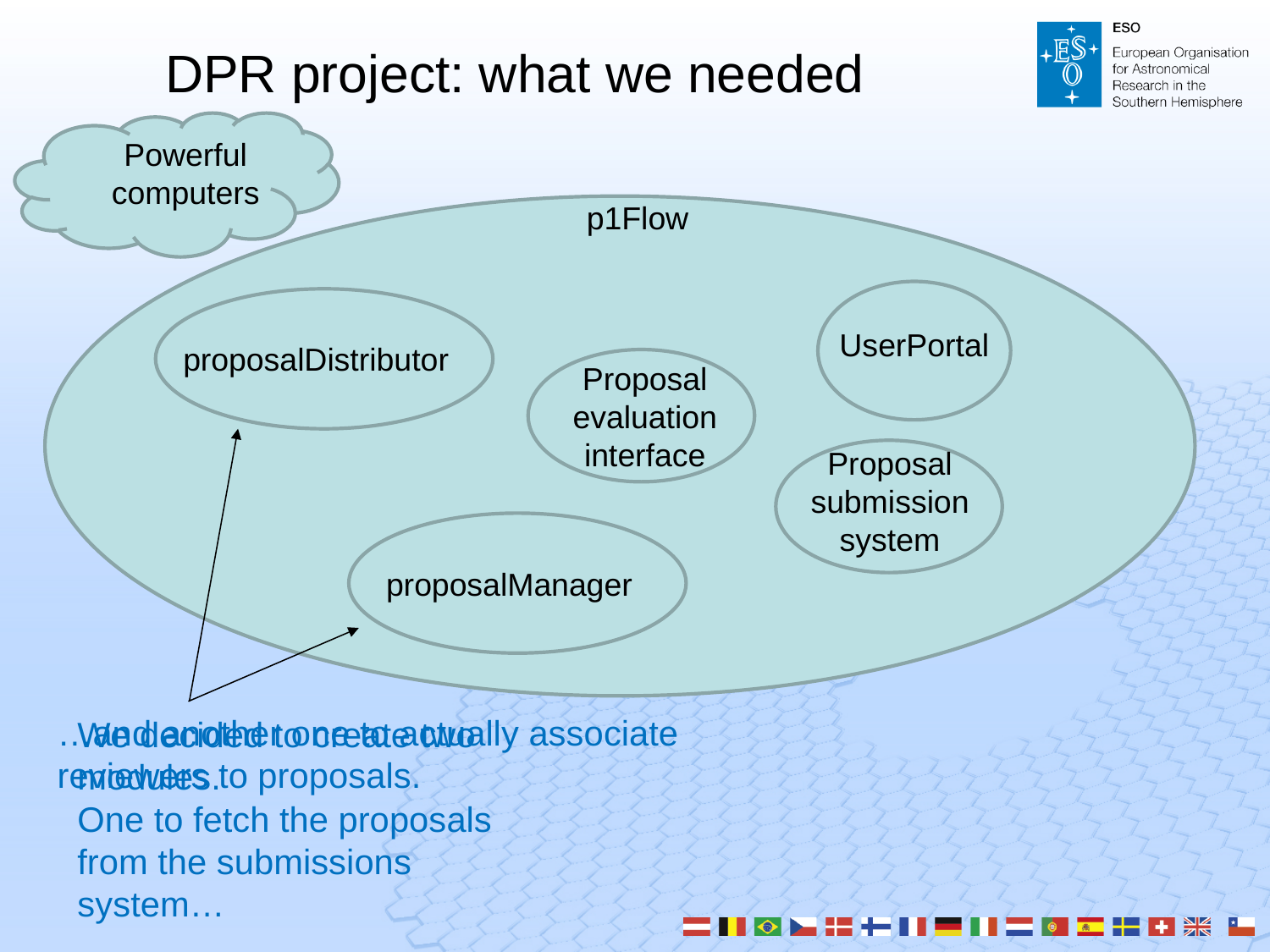

# DPR project: what we needed

Powerful computers
p1Flow

UserPortal

proposalDistributor

Proposal evaluation interface
…and another one to actually associate reviewers to proposals.

Proposal submission system

proposalManager
We decided to create two modules.
One to fetch the proposals from the submissions system…